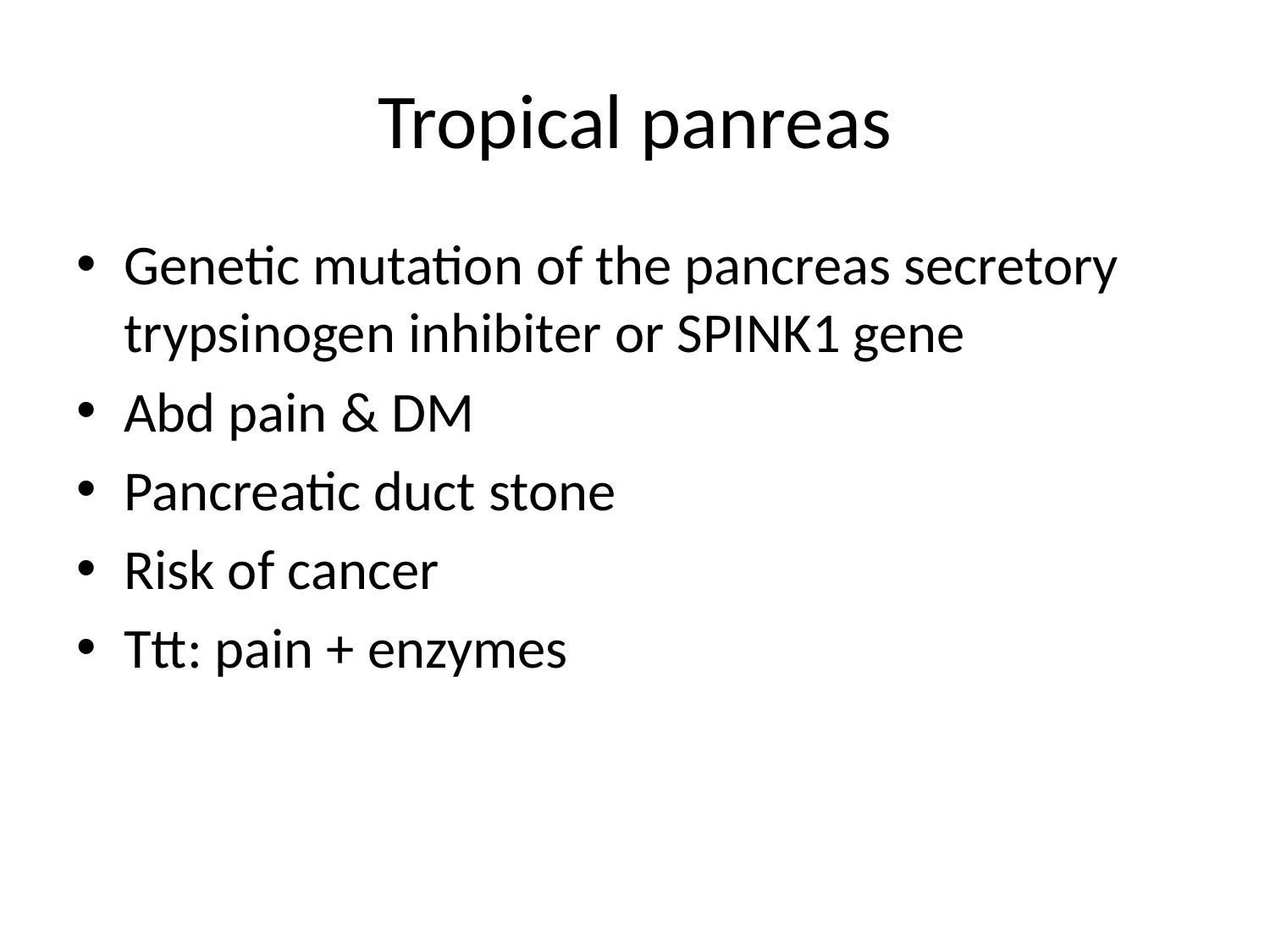

# Tropical panreas
Genetic mutation of the pancreas secretory trypsinogen inhibiter or SPINK1 gene
Abd pain & DM
Pancreatic duct stone
Risk of cancer
Ttt: pain + enzymes